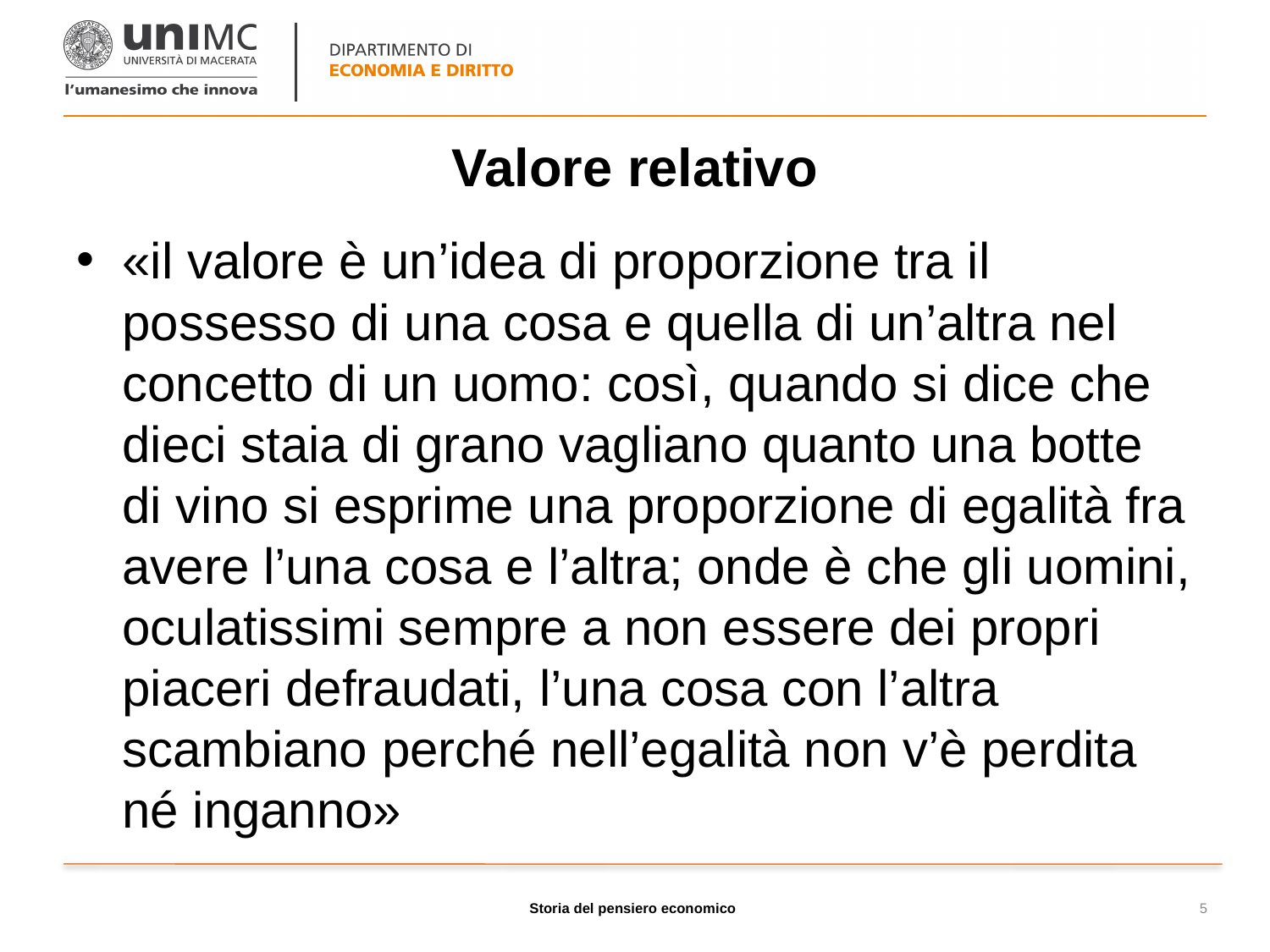

# Valore relativo
«il valore è un’idea di proporzione tra il possesso di una cosa e quella di un’altra nel concetto di un uomo: così, quando si dice che dieci staia di grano vagliano quanto una botte di vino si esprime una proporzione di egalità fra avere l’una cosa e l’altra; onde è che gli uomini, oculatissimi sempre a non essere dei propri piaceri defraudati, l’una cosa con l’altra scambiano perché nell’egalità non v’è perdita né inganno»
Storia del pensiero economico
5